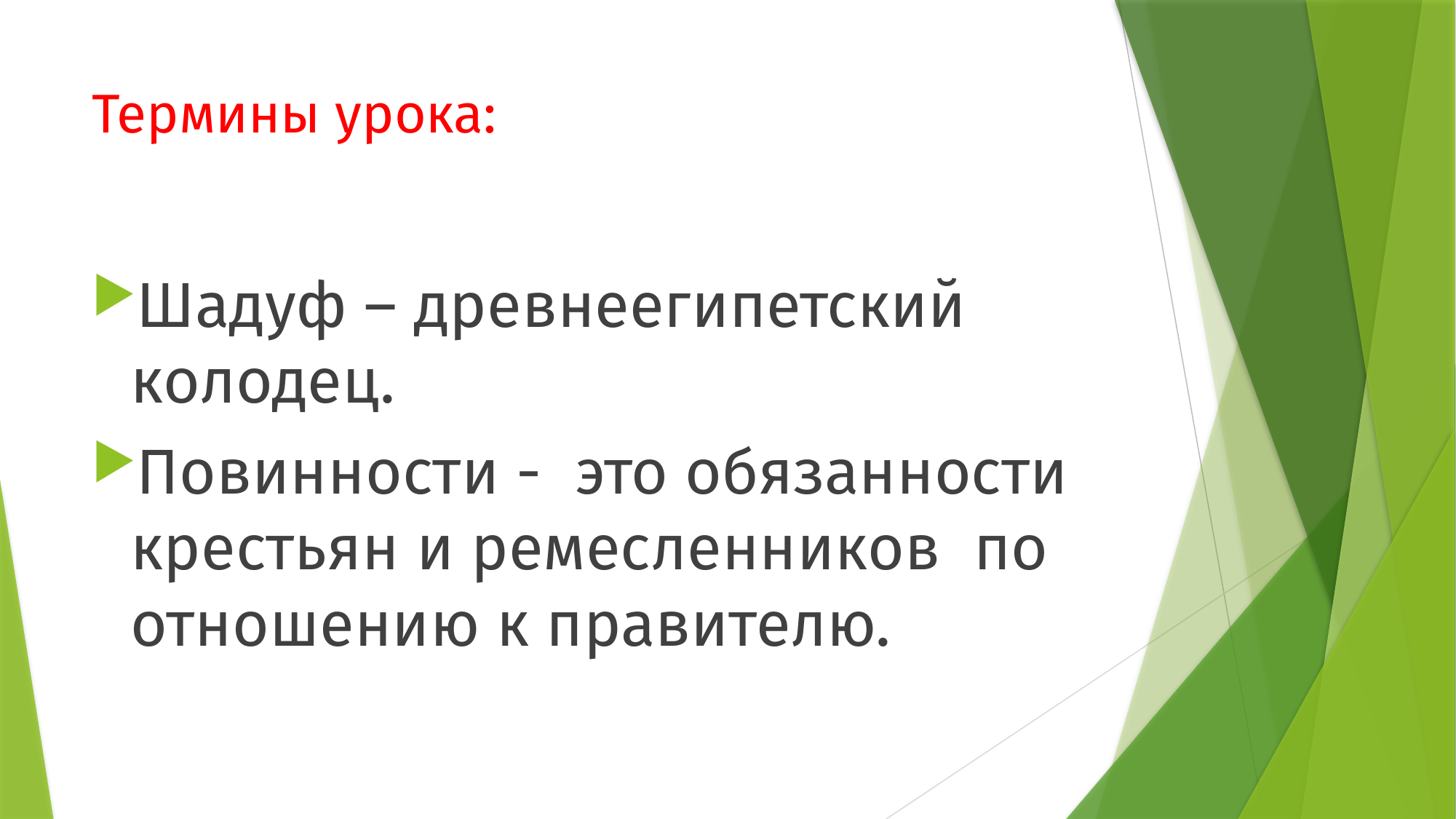

# Термины урока:
Шадуф – древнеегипетский колодец.
Повинности -  это обязанности крестьян и ремесленников  по отношению к правителю.